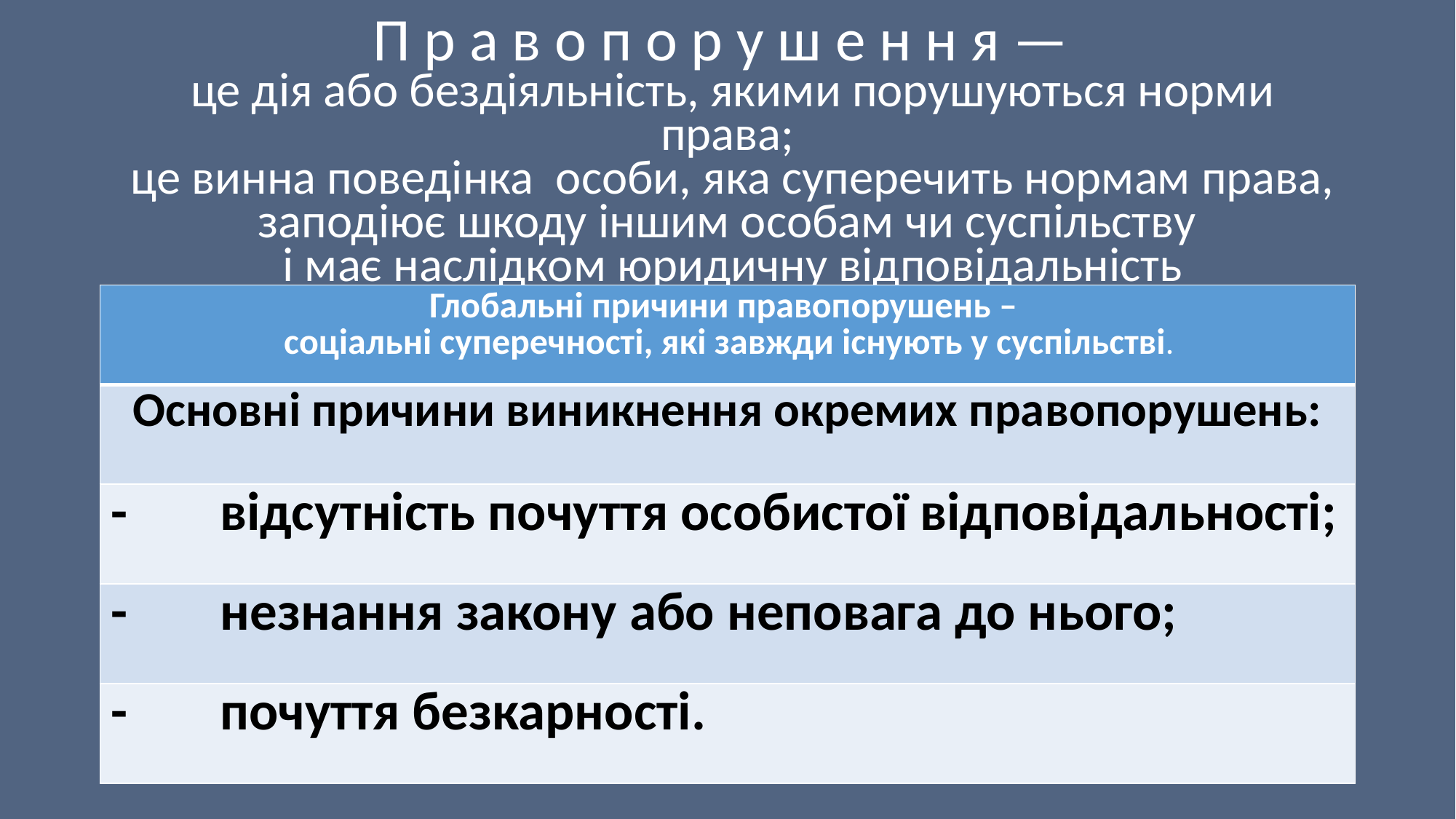

# П р а в о п о р у ш е н н я — це дія або бездіяльність, якими порушуються норми права; це винна поведінка  особи, яка суперечить нормам права, заподіює шкоду іншим особам чи суспільству і має наслідком юридичну відповідальність
| Глобальні причини правопорушень – соціальні суперечності, які завжди існують у суспільстві. |
| --- |
| Основні причини виникнення окремих правопорушень: |
| - відсутність почуття особистої відповідальності; |
| - незнання закону або неповага до нього; |
| - почуття безкарності. |